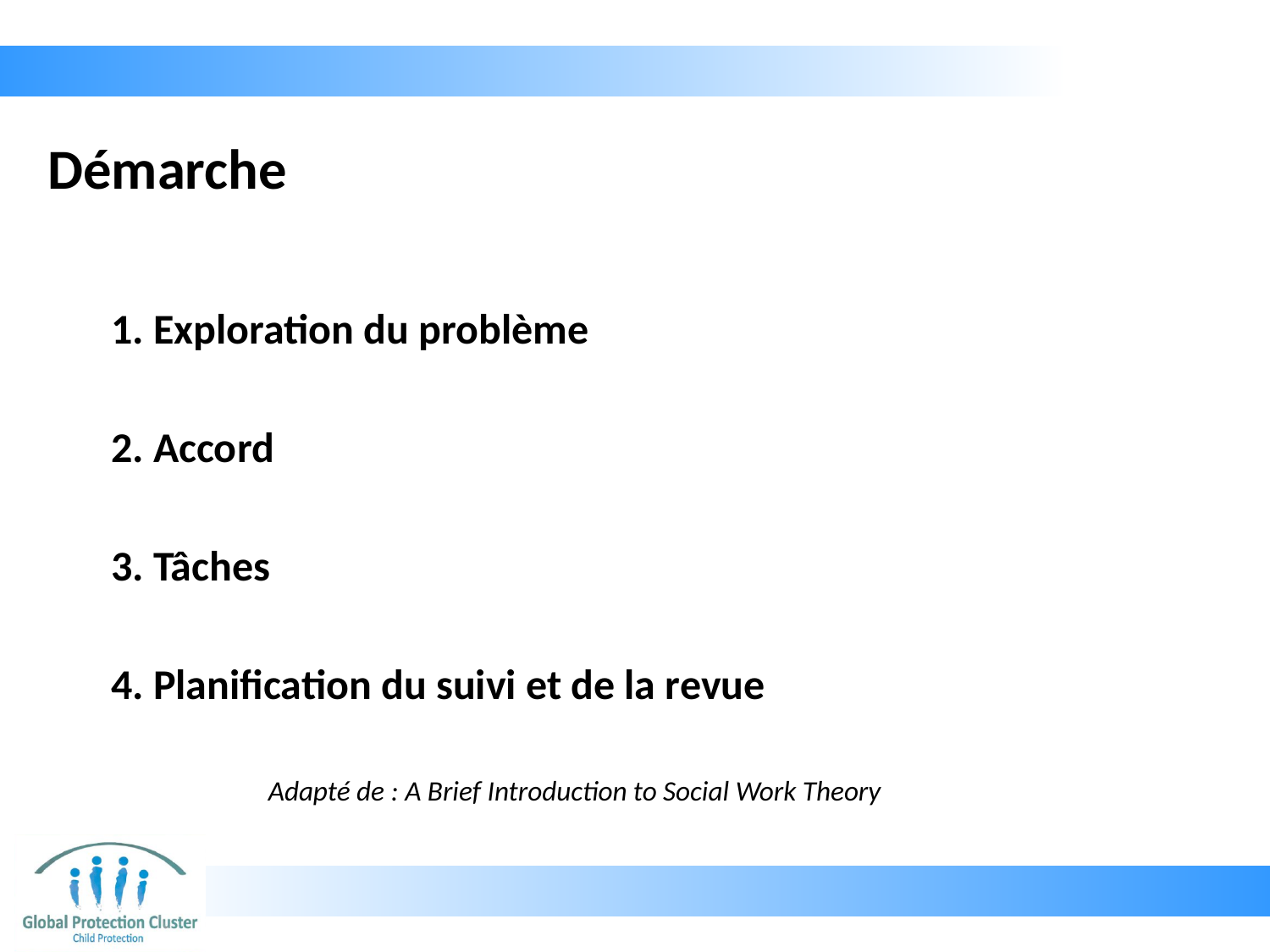

# Démarche

1. Exploration du problème

2. Accord

3. Tâches

4. Planification du suivi et de la revue

Adapté de : A Brief Introduction to Social Work Theory